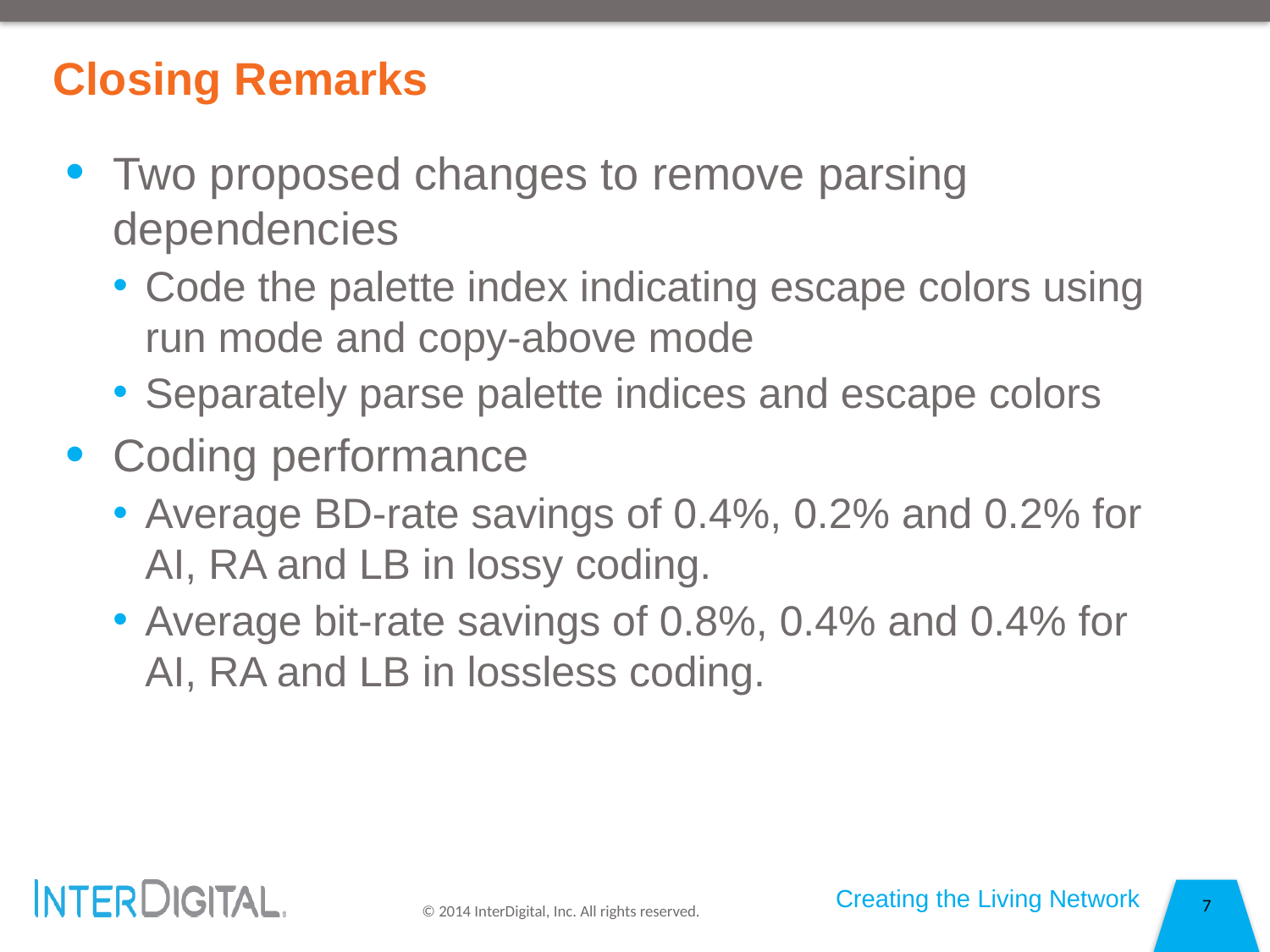

Closing Remarks
Two proposed changes to remove parsing dependencies
Code the palette index indicating escape colors using run mode and copy-above mode
Separately parse palette indices and escape colors
Coding performance
Average BD-rate savings of 0.4%, 0.2% and 0.2% for AI, RA and LB in lossy coding.
Average bit-rate savings of 0.8%, 0.4% and 0.4% for AI, RA and LB in lossless coding.